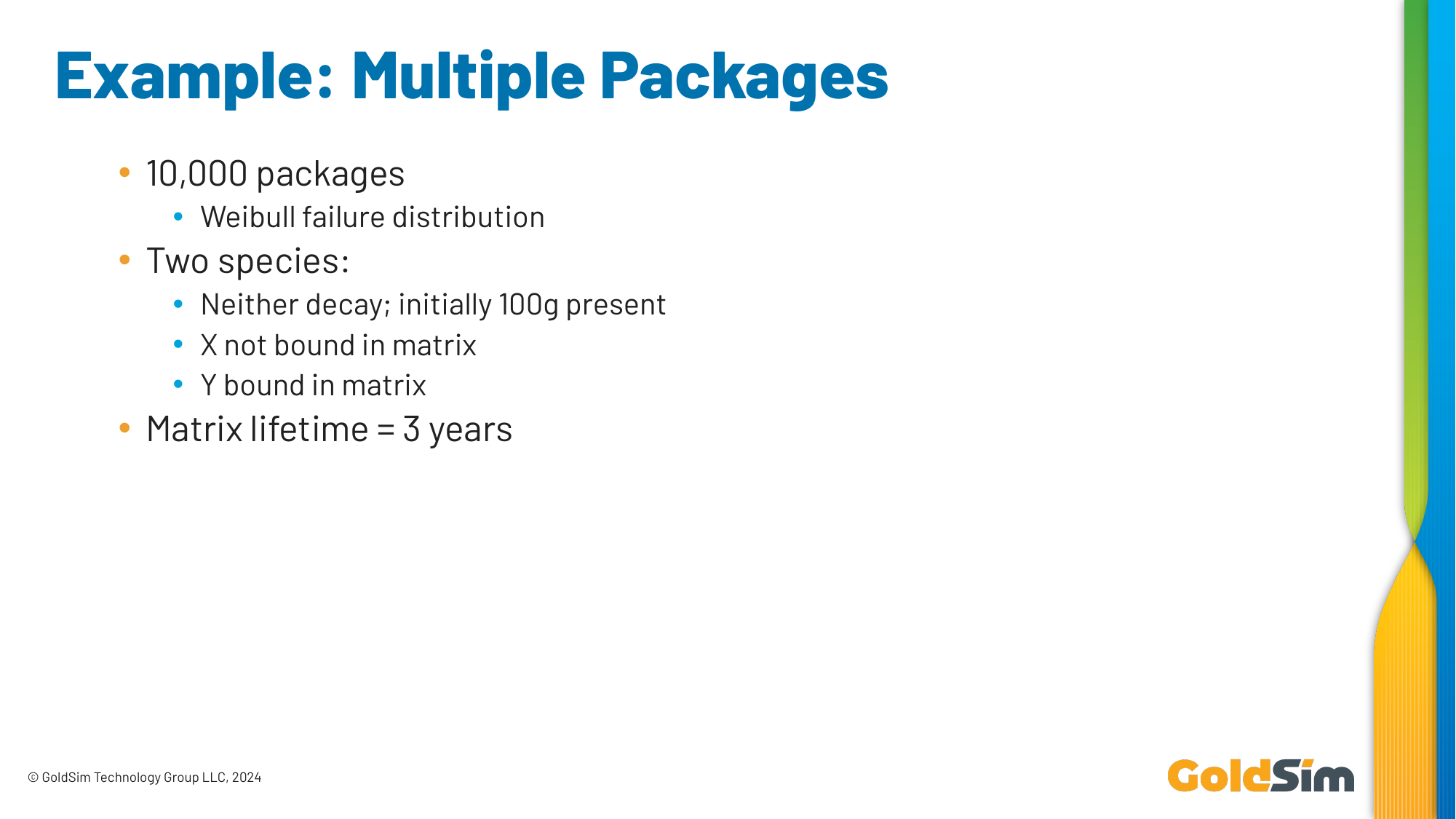

# Example: Multiple Packages
10,000 packages
Weibull failure distribution
Two species:
Neither decay; initially 100g present
X not bound in matrix
Y bound in matrix
Matrix lifetime = 3 years

© GoldSim Technology Group LLC, 2024